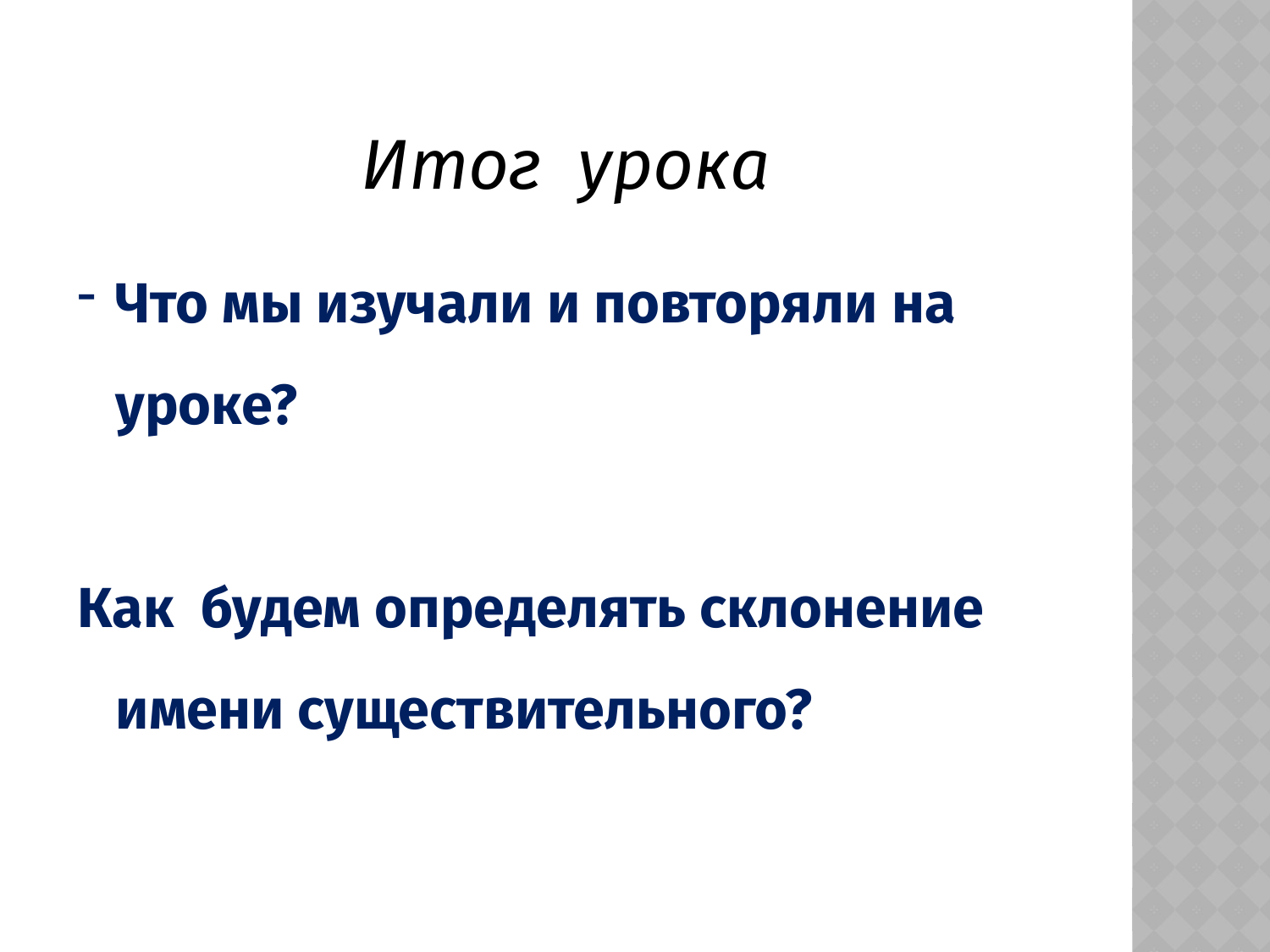

# Итог  урока
Что мы изучали и повторяли на уроке?

Как  будем определять склонение имени существительного?